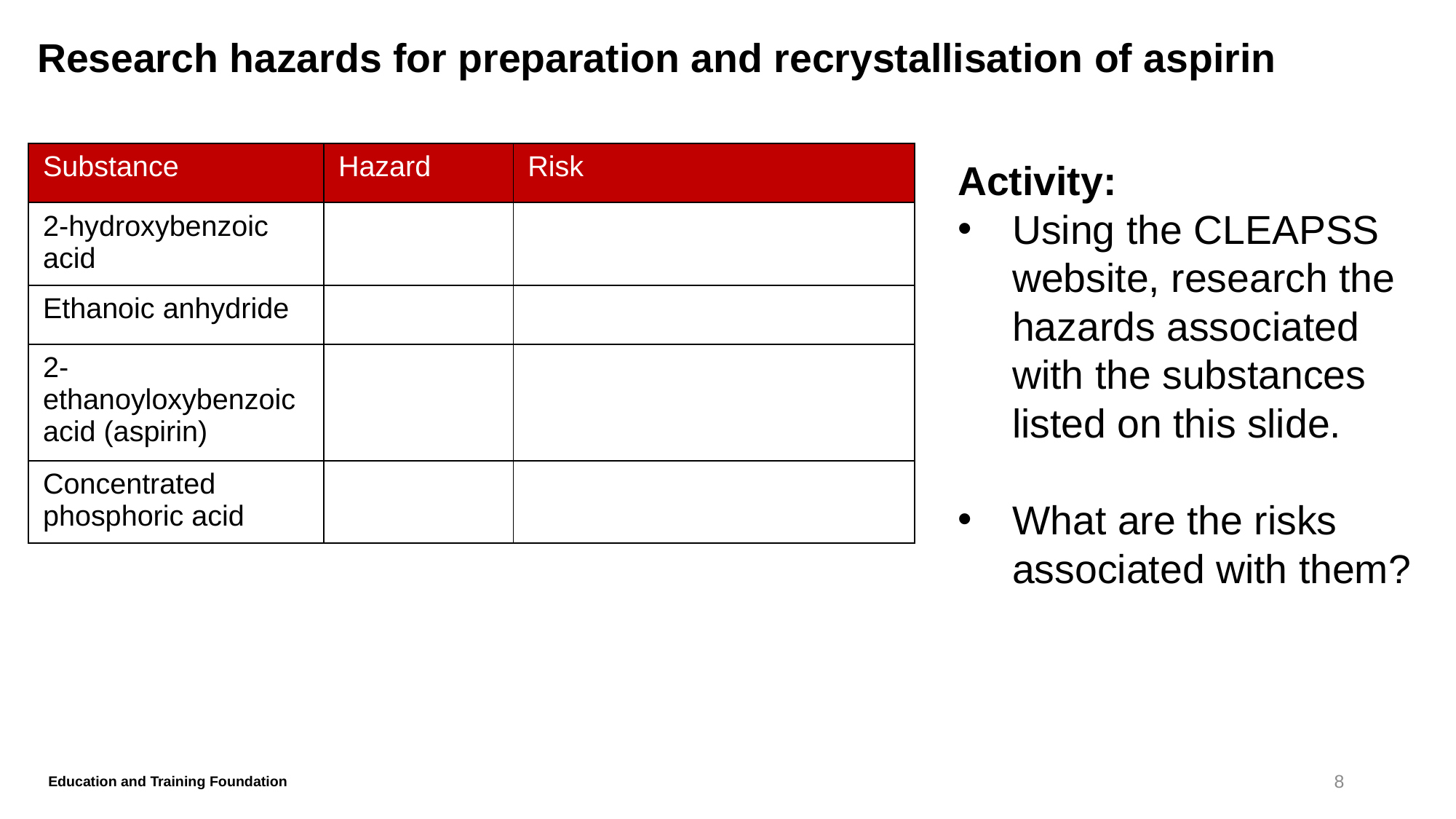

# Research hazards for preparation and recrystallisation of aspirin
| Substance | Hazard | Risk |
| --- | --- | --- |
| 2-hydroxybenzoic acid |  |  |
| Ethanoic anhydride |  |  |
| 2-ethanoyloxybenzoic acid (aspirin) |  |  |
| Concentrated phosphoric acid |  |  |
Activity:
Using the CLEAPSS website, research the hazards associated with the substances listed on this slide.

What are the risks associated with them?

8
Education and Training Foundation